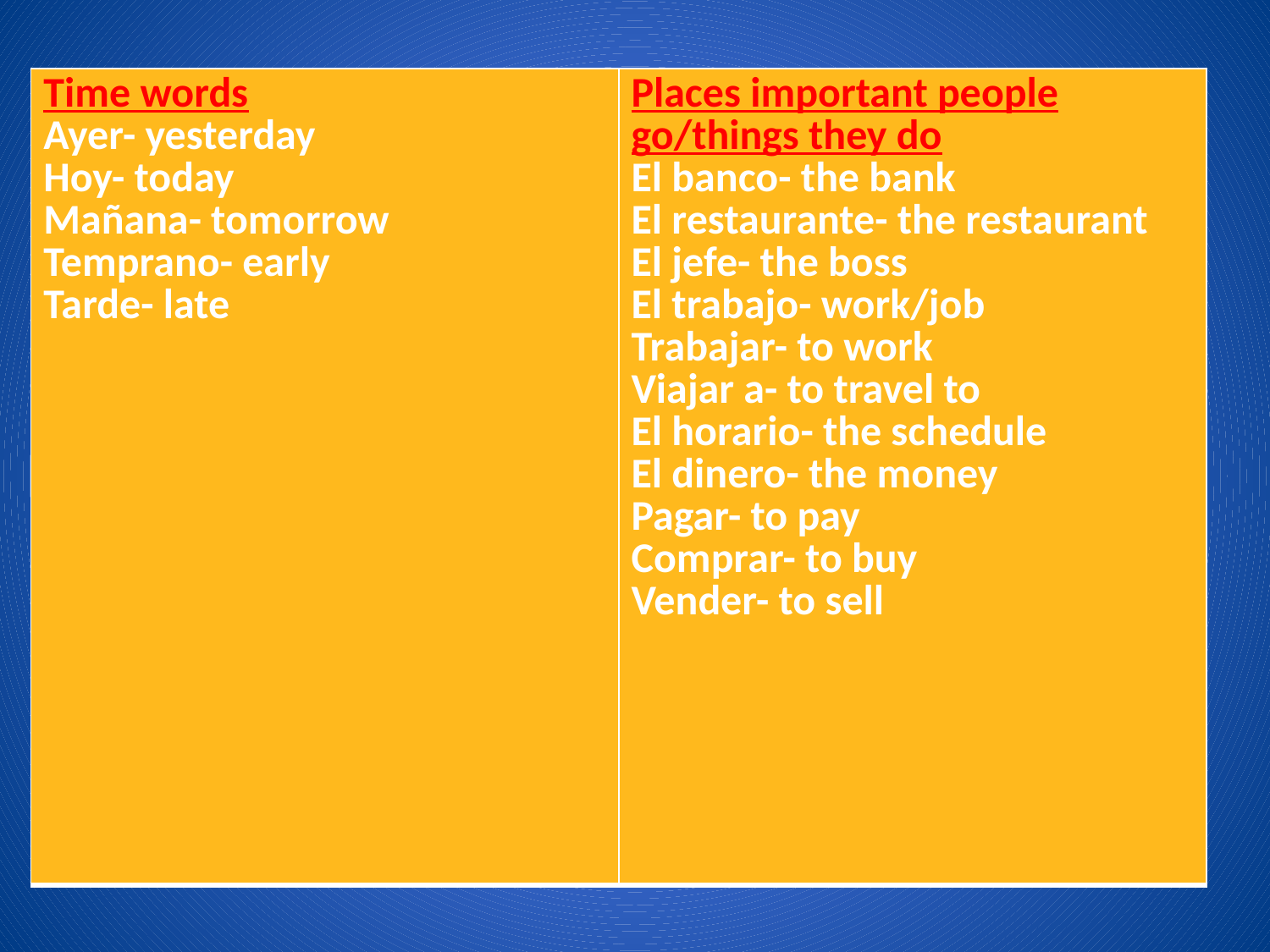

#
| Time words Ayer- yesterday Hoy- today Mañana- tomorrow Temprano- early Tarde- late | Places important people go/things they do El banco- the bank El restaurante- the restaurant El jefe- the boss El trabajo- work/job Trabajar- to work Viajar a- to travel to El horario- the schedule El dinero- the money Pagar- to pay Comprar- to buy Vender- to sell |
| --- | --- |